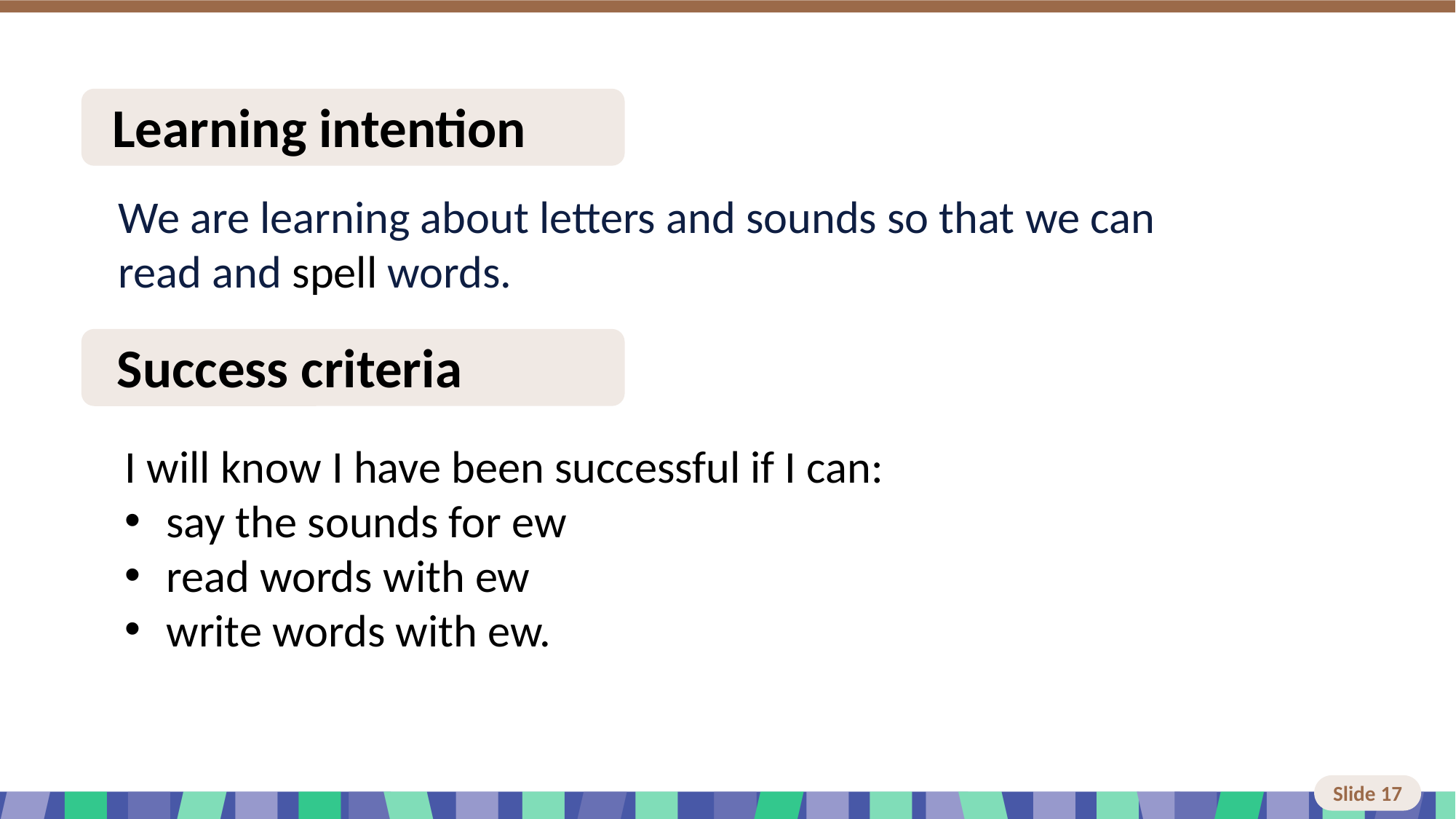

# Slide 17 Learning intention and success criteria
I will know I have been successful if I can:
say the sounds for ew
read words with ew
write words with ew.